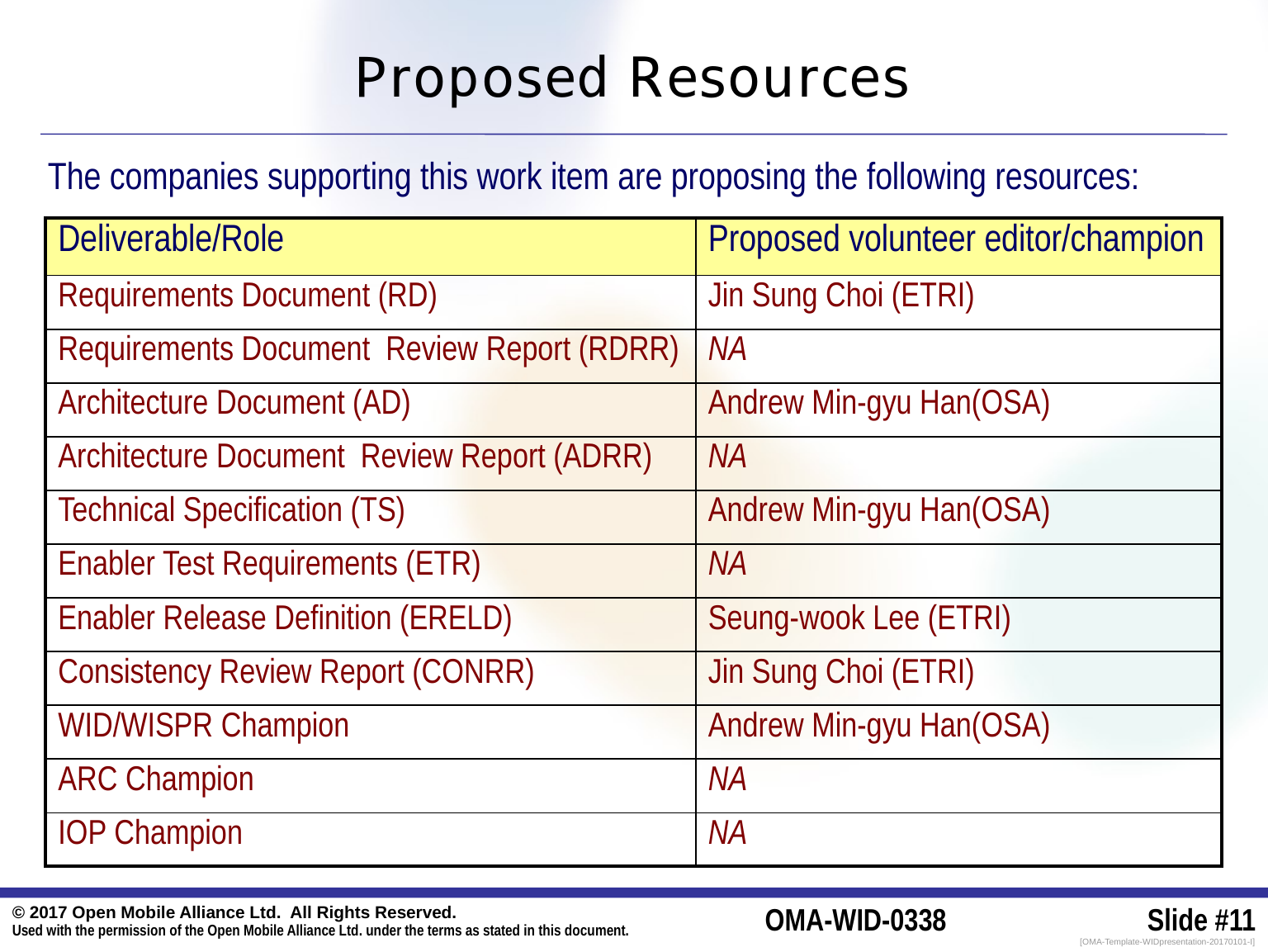

Proposed Resources
The companies supporting this work item are proposing the following resources:
| Deliverable/Role | Proposed volunteer editor/champion |
| --- | --- |
| Requirements Document (RD) | Jin Sung Choi (ETRI) |
| Requirements Document Review Report (RDRR) | NA |
| Architecture Document (AD) | Andrew Min-gyu Han(OSA) |
| Architecture Document Review Report (ADRR) | NA |
| Technical Specification (TS) | Andrew Min-gyu Han(OSA) |
| Enabler Test Requirements (ETR) | NA |
| Enabler Release Definition (ERELD) | Seung-wook Lee (ETRI) |
| Consistency Review Report (CONRR) | Jin Sung Choi (ETRI) |
| WID/WISPR Champion | Andrew Min-gyu Han(OSA) |
| ARC Champion | NA |
| IOP Champion | NA |